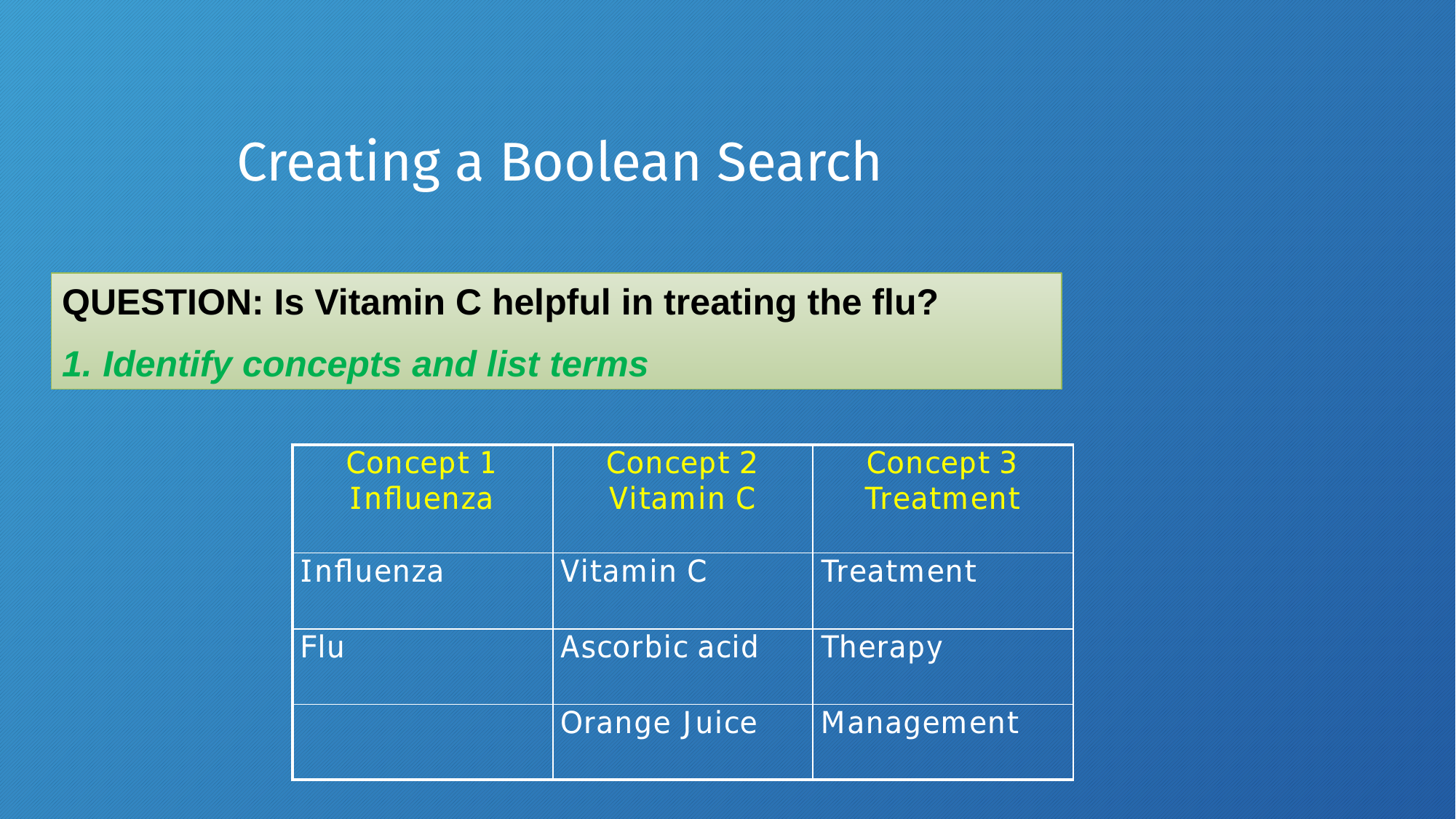

# Creating a Boolean Search
QUESTION: Is Vitamin C helpful in treating the flu?
Identify concepts and list terms
| Concept 1 Influenza | Concept 2 Vitamin C | Concept 3 Treatment |
| --- | --- | --- |
| Influenza | Vitamin C | Treatment |
| Flu | Ascorbic acid | Therapy |
|  | Orange Juice | Management |